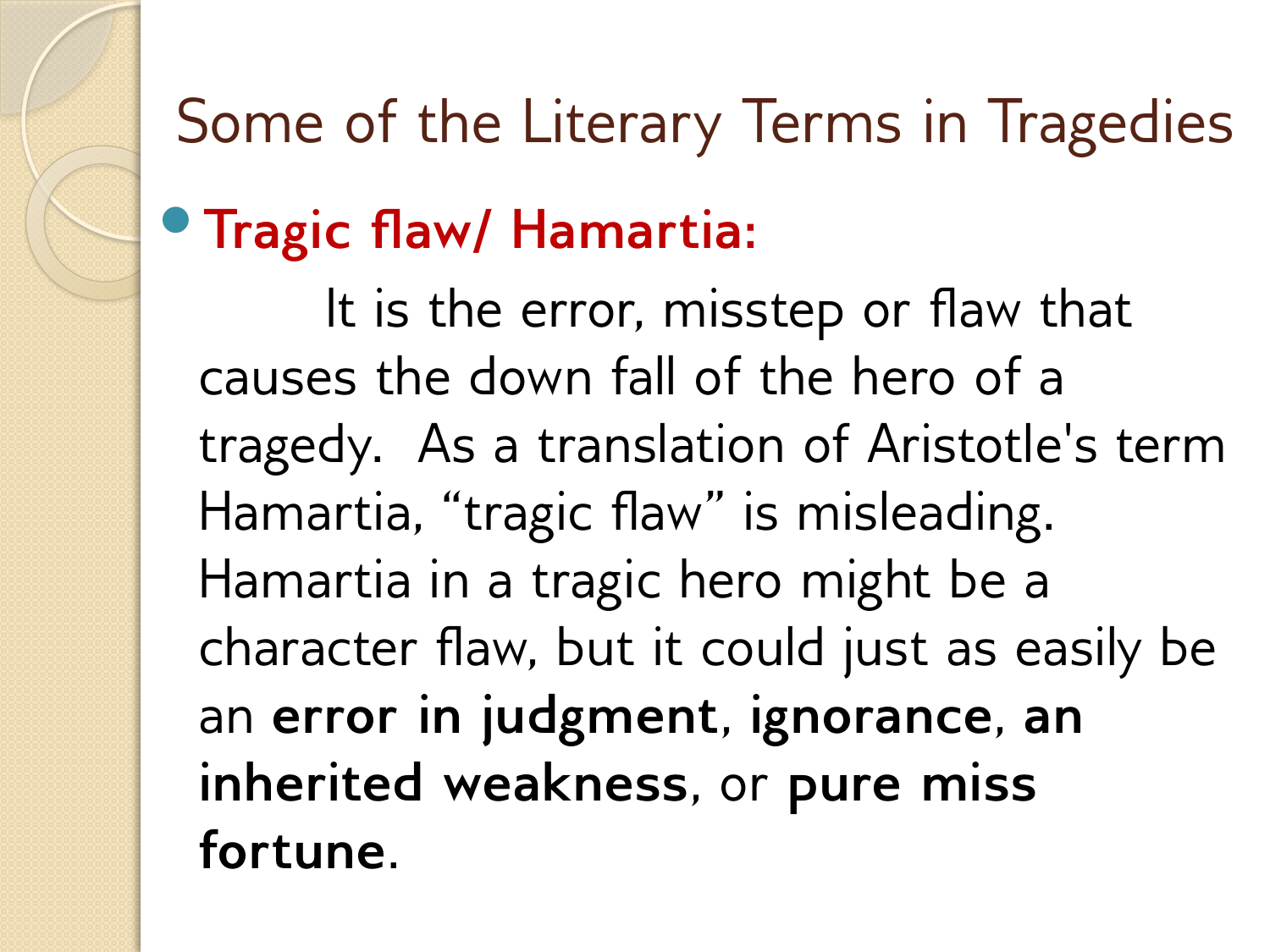

# Some of the Literary Terms in Tragedies
Tragic flaw/ Hamartia:
		It is the error, misstep or flaw that causes the down fall of the hero of a tragedy.  As a translation of Aristotle's term Hamartia, “tragic flaw” is misleading. Hamartia in a tragic hero might be a character flaw, but it could just as easily be an error in judgment, ignorance, an inherited weakness, or pure miss fortune.